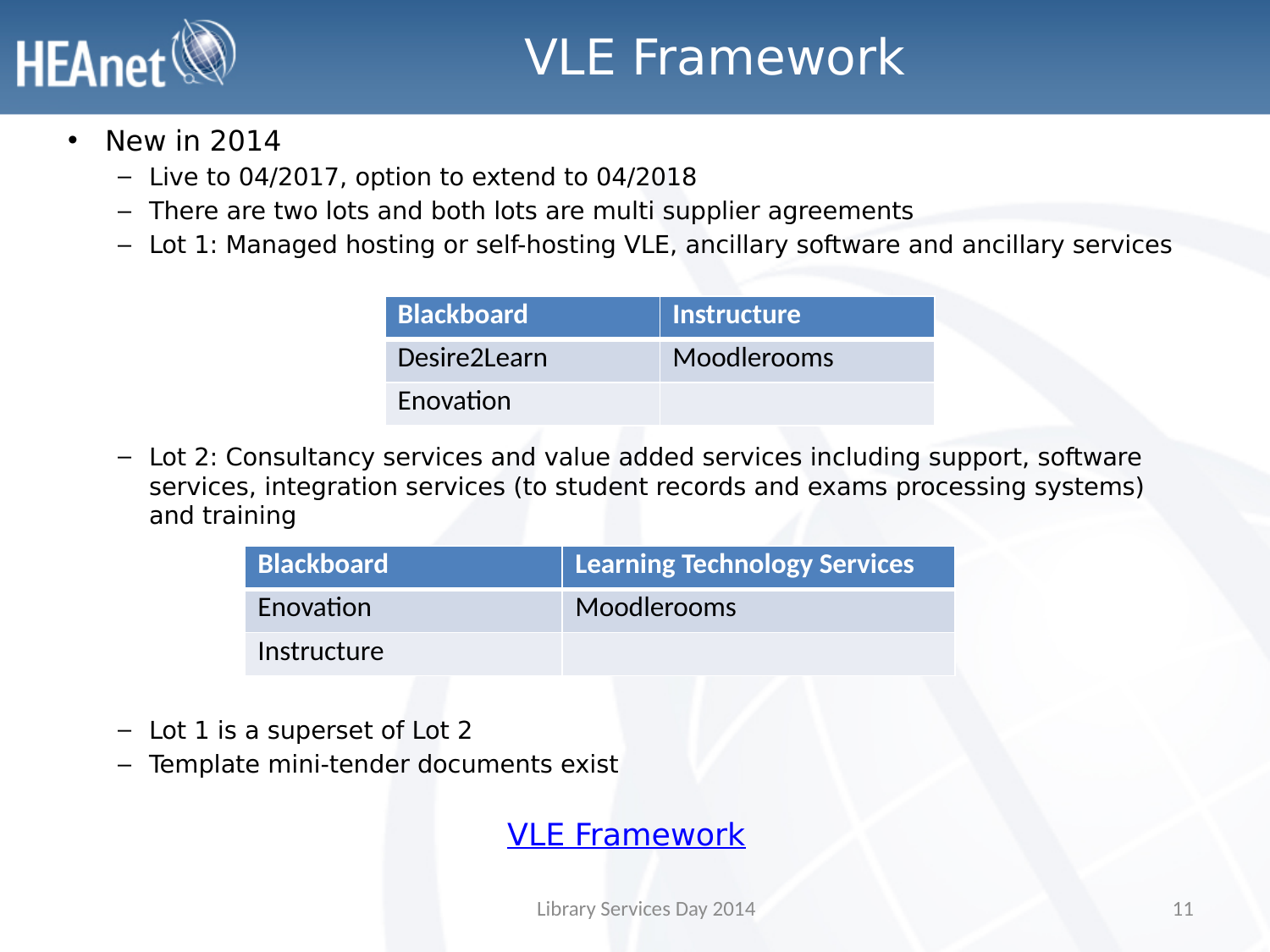

# VLE Framework
New in 2014
Live to 04/2017, option to extend to 04/2018
There are two lots and both lots are multi supplier agreements
Lot 1: Managed hosting or self-hosting VLE, ancillary software and ancillary services

Lot 2: Consultancy services and value added services including support, software services, integration services (to student records and exams processing systems) and training

Lot 1 is a superset of Lot 2
Template mini-tender documents exist

VLE Framework
| Blackboard | Instructure |
| --- | --- |
| Desire2Learn | Moodlerooms |
| Enovation |  |
| Blackboard | Learning Technology Services |
| --- | --- |
| Enovation | Moodlerooms |
| Instructure |  |
Library Services Day 2014
11